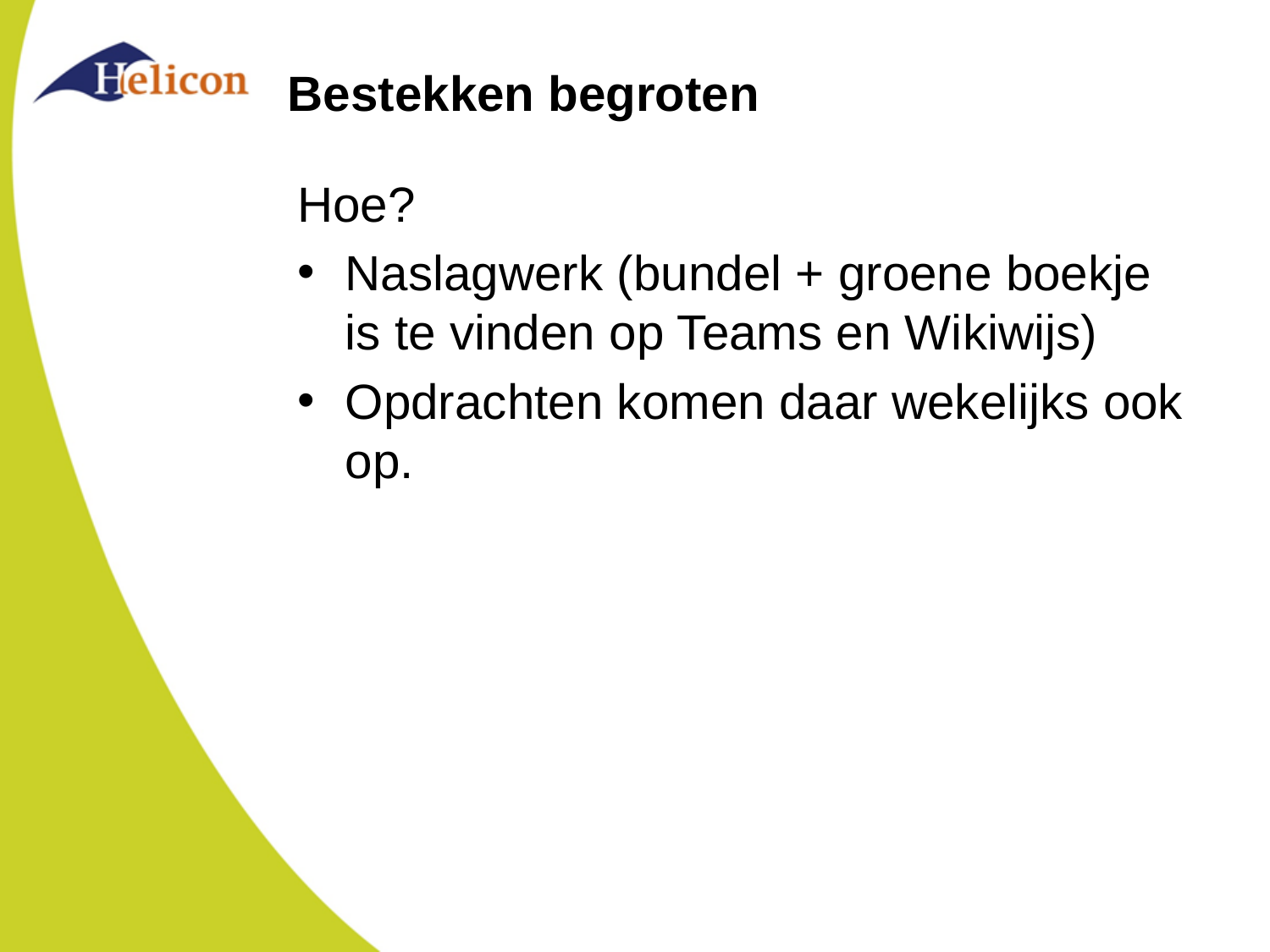

# Bestekken begroten
Hoe?
Naslagwerk (bundel + groene boekje is te vinden op Teams en Wikiwijs)
Opdrachten komen daar wekelijks ook op.